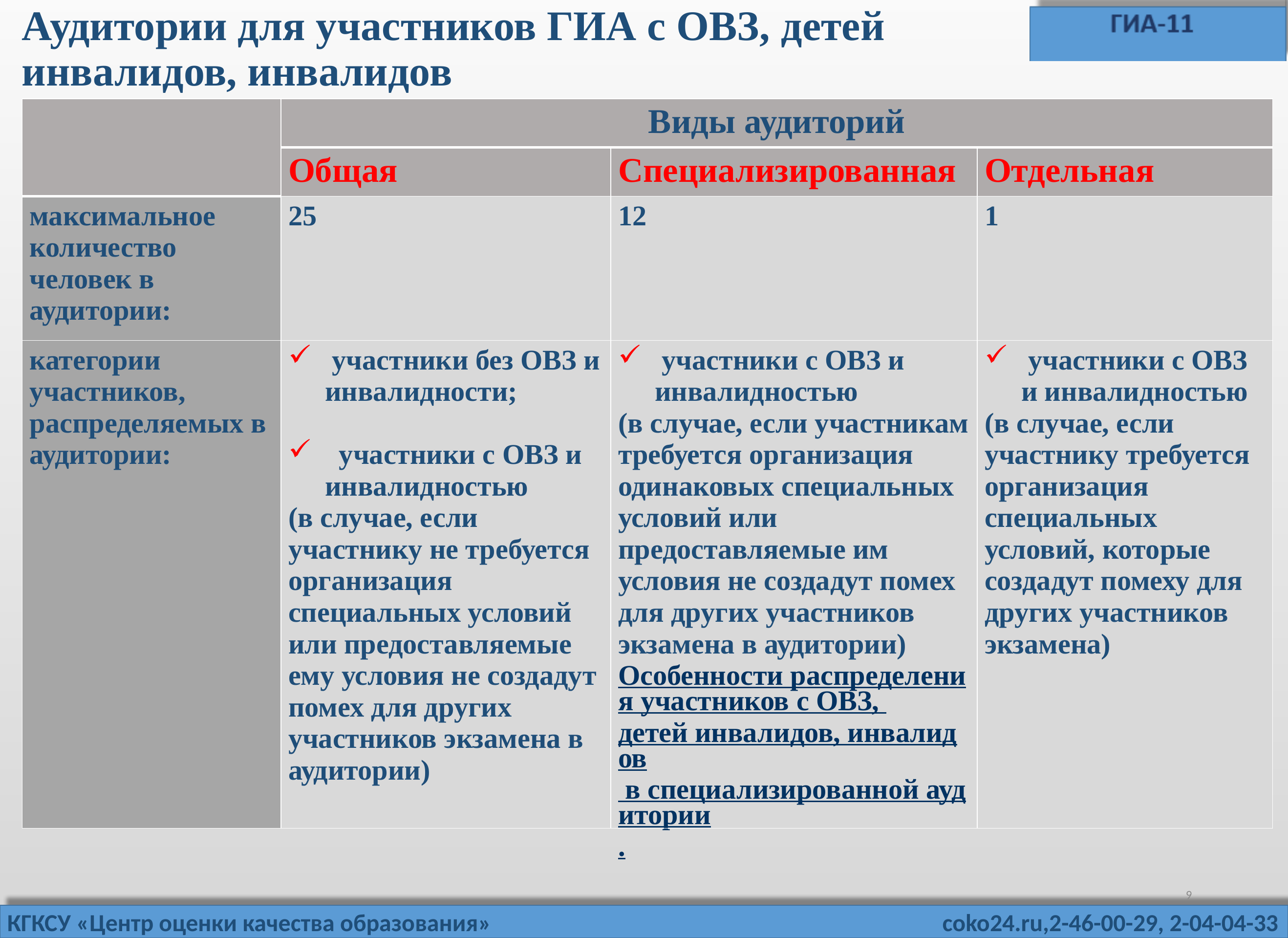

# Аудитории для участников ГИА с ОВЗ, детей инвалидов, инвалидов
|  | Виды аудиторий |  |  |
| --- | --- | --- | --- |
|  | Общая | Специализированная | Отдельная |
| максимальное количество человек в аудитории: | 25 | 12 | 1 |
| категории участников, распределяемых в аудитории: | участники без ОВЗ и инвалидности; участники с ОВЗ и инвалидностью (в случае, если участнику не требуется организация специальных условий или предоставляемые ему условия не создадут помех для других участников экзамена в аудитории) | участники с ОВЗ и инвалидностью (в случае, если участникам требуется организация одинаковых специальных условий или предоставляемые им условия не создадут помех для других участников экзамена в аудитории) Особенности распределения участников с ОВЗ, детей инвалидов, инвалидов в специализированной аудитории. | участники с ОВЗ и инвалидностью (в случае, если участнику требуется организация специальных условий, которые создадут помеху для других участников экзамена) |
9